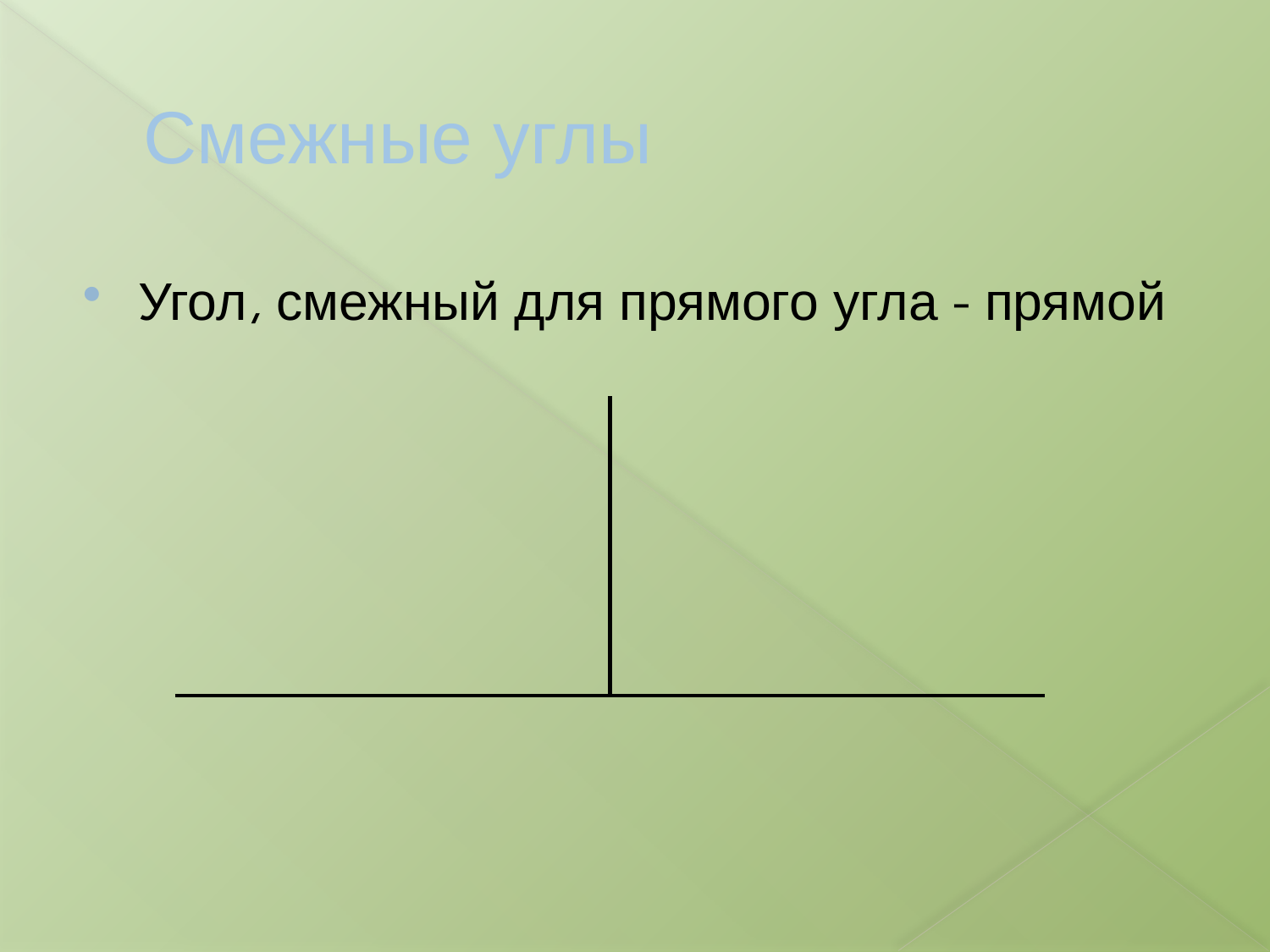

# Смежные углы
Угол, смежный для прямого угла - прямой